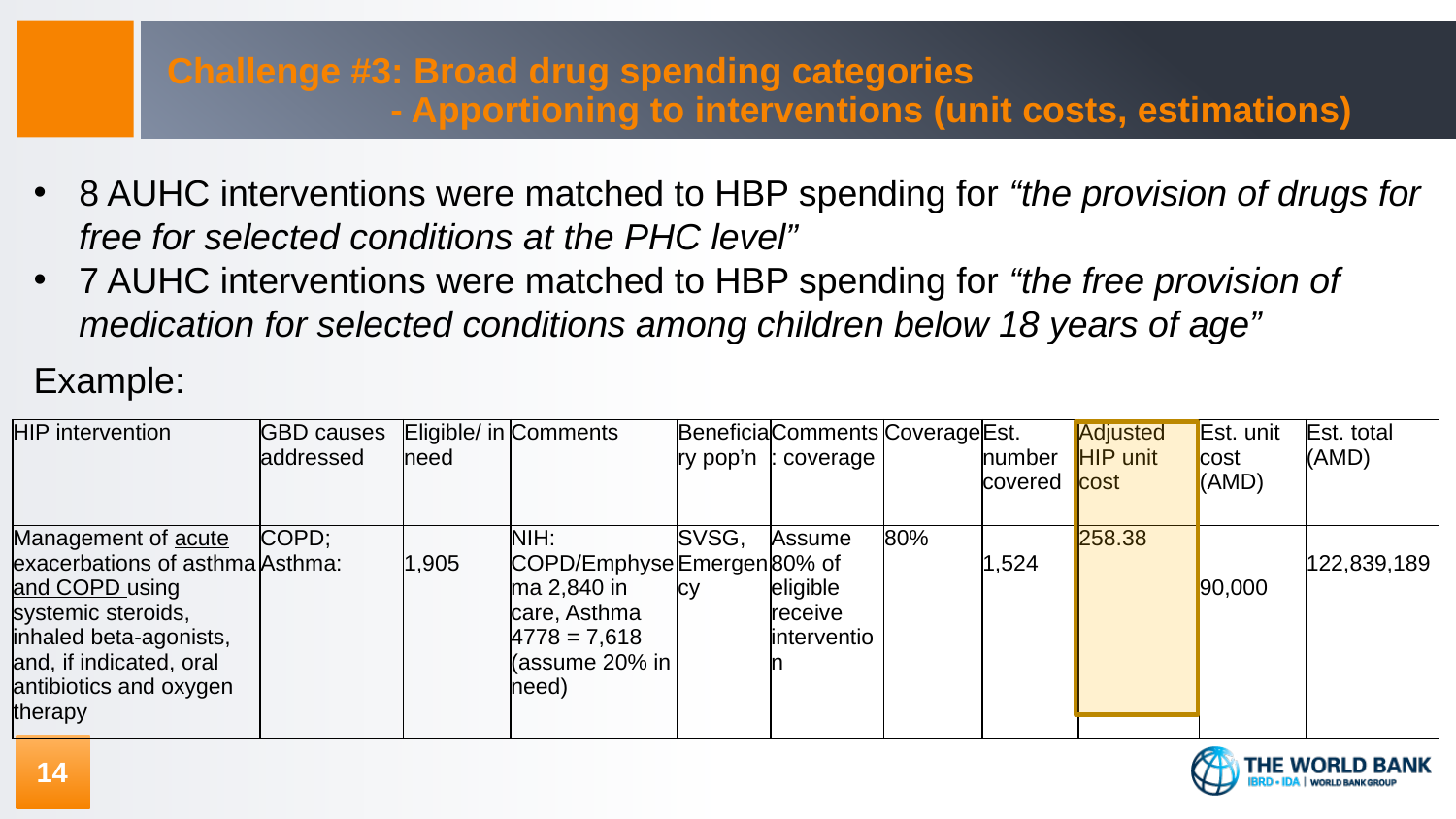

# Challenge #3: Broad drug spending categories - Apportioning to interventions (unit costs, estimations)
8 AUHC interventions were matched to HBP spending for “the provision of drugs for free for selected conditions at the PHC level”
7 AUHC interventions were matched to HBP spending for “the free provision of medication for selected conditions among children below 18 years of age”
Example:
| HIP intervention | GBD causes addressed | Eligible/ in need | Comments | Beneficiary pop’n | Comments: coverage | Coverage | Est. number covered | Adjusted HIP unit cost | Est. unit cost (AMD) | Est. total (AMD) |
| --- | --- | --- | --- | --- | --- | --- | --- | --- | --- | --- |
| Management of acute exacerbations of asthma and COPD using systemic steroids, inhaled beta-agonists, and, if indicated, oral antibiotics and oxygen therapy | COPD; Asthma: | 1,905 | NIH: COPD/Emphysema 2,840 in care, Asthma 4778 = 7,618 (assume 20% in need) | SVSG, Emergency | Assume 80% of eligible receive intervention | 80% | 1,524 | 258.38 | 90,000 | 122,839,189 |

14